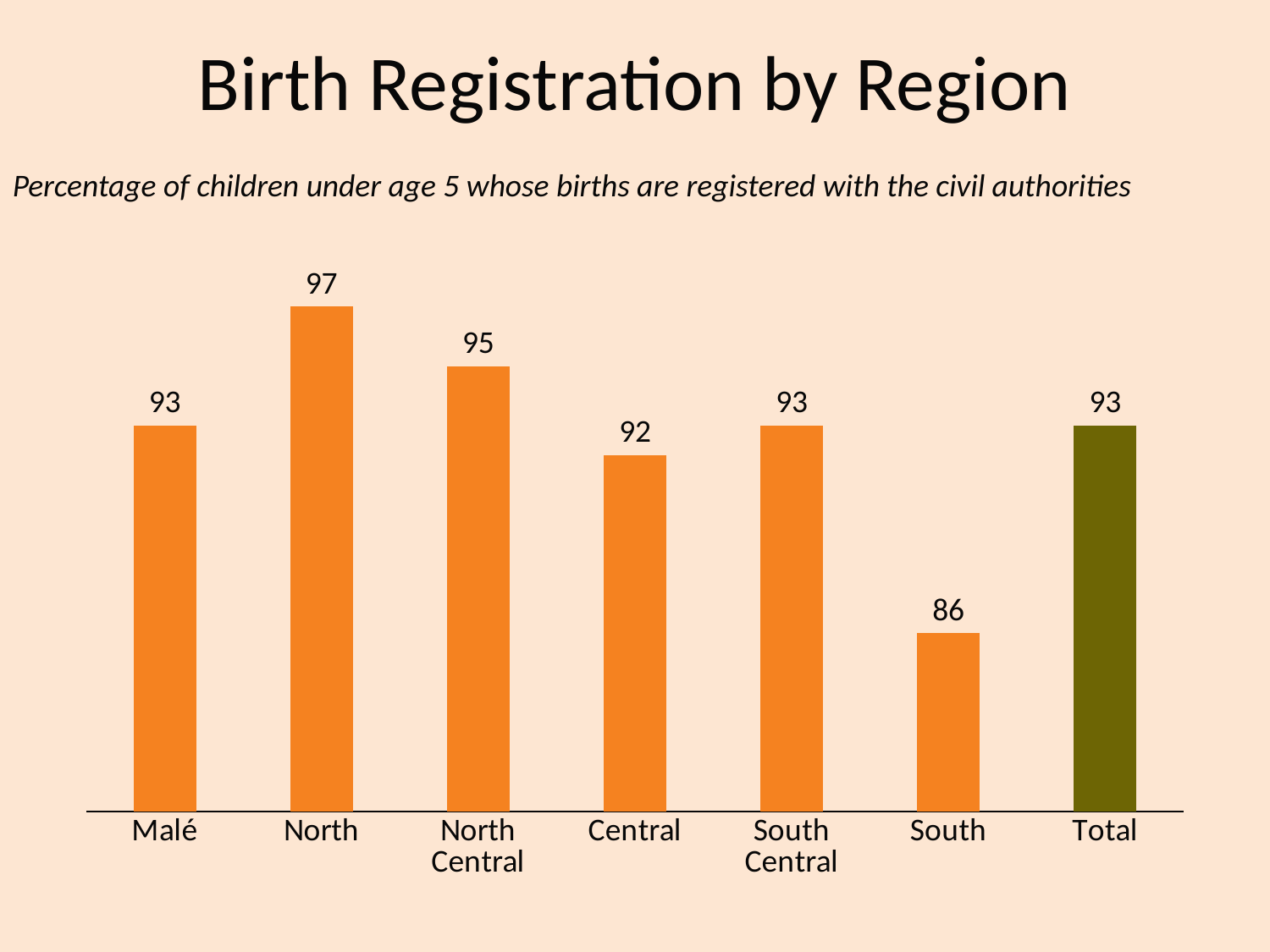

# Birth Registration by Region
Percentage of children under age 5 whose births are registered with the civil authorities

### Chart

| Category | Column1 |
|---|---|
| Malé | 93.0 |
| North | 97.0 |
| North Central | 95.0 |
| Central | 92.0 |
| South Central | 93.0 |
| South | 86.0 |
| Total | 93.0 |